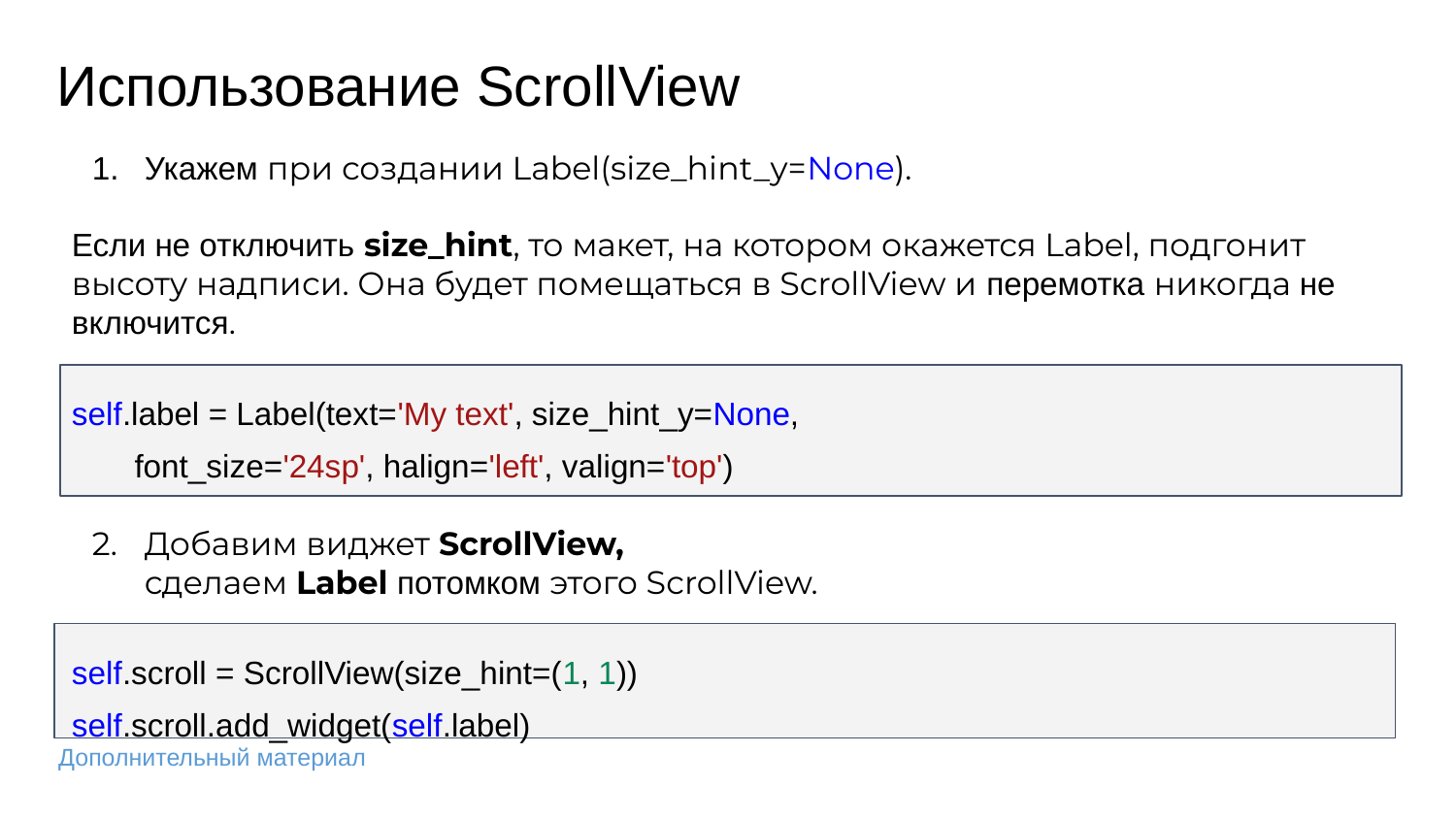

Использование ScrollView
Укажем при создании Label(size_hint_y=None).

Если не отключить size_hint, то макет, на котором окажется Label, подгонит высоту надписи. Она будет помещаться в ScrollView и перемотка никогда не включится.

self.label = Label(text='My text', size_hint_y=None,
       font_size='24sp', halign='left', valign='top')

Добавим виджет ScrollView,
сделаем Label потомком этого ScrollView.

self.scroll = ScrollView(size_hint=(1, 1))
self.scroll.add_widget(self.label)

Дополнительный материал